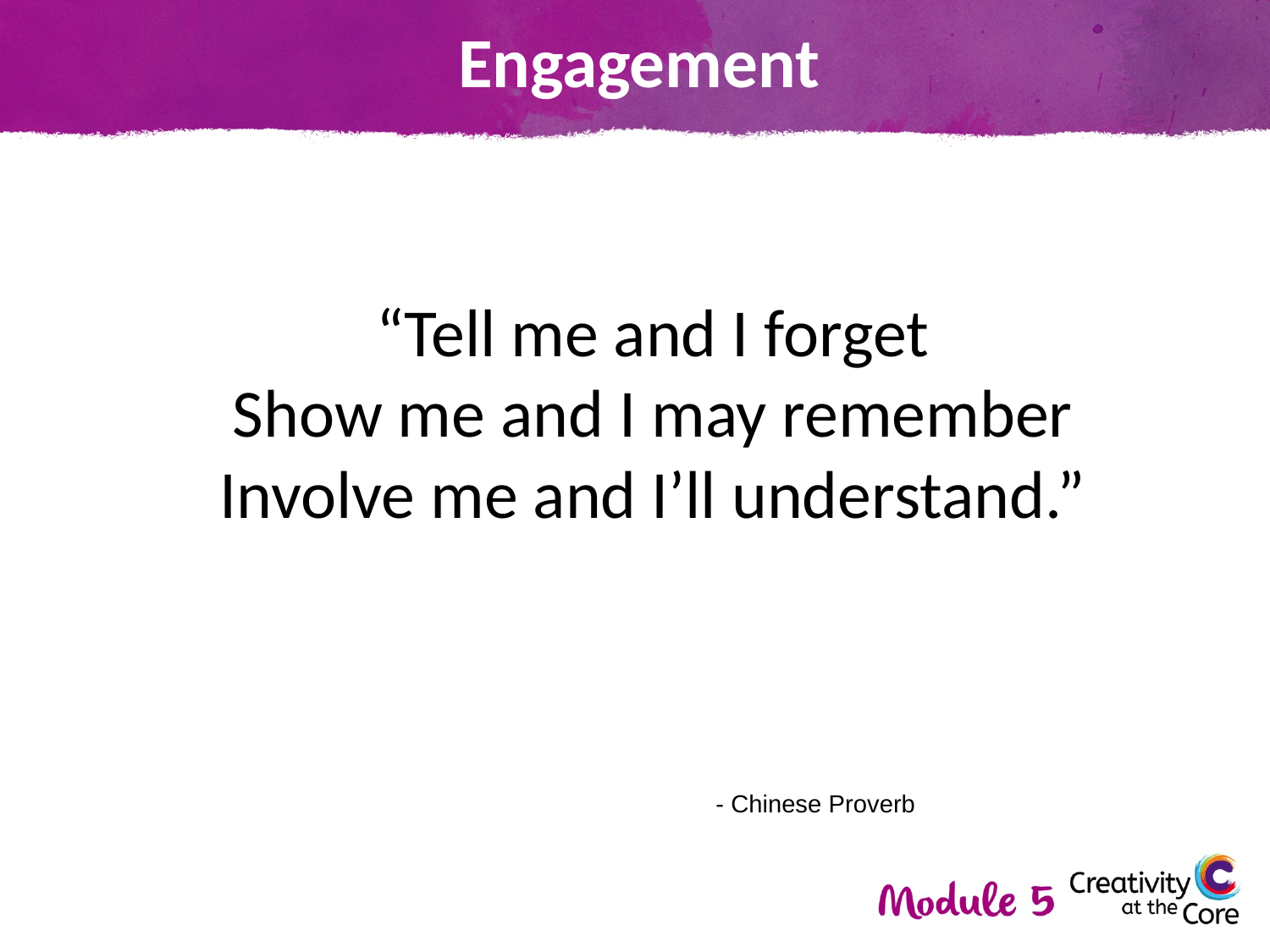

# Engagement

“Tell me and I forget
Show me and I may remember
Involve me and I’ll understand.”

- Chinese Proverb